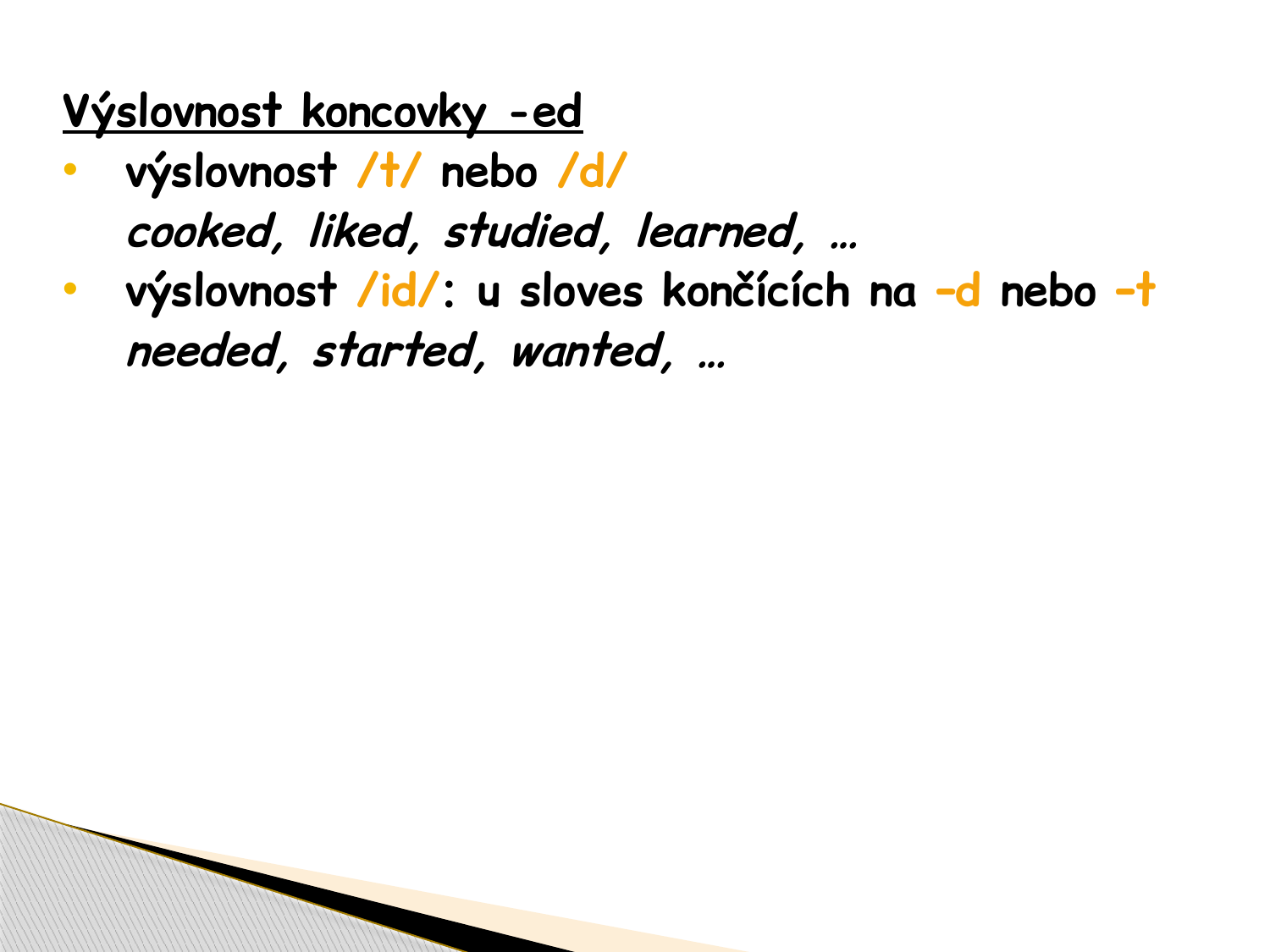

Výslovnost koncovky -ed
výslovnost /t/ nebo /d/
	cooked, liked, studied, learned, …
výslovnost /id/: u sloves končících na –d nebo –t
	needed, started, wanted, …